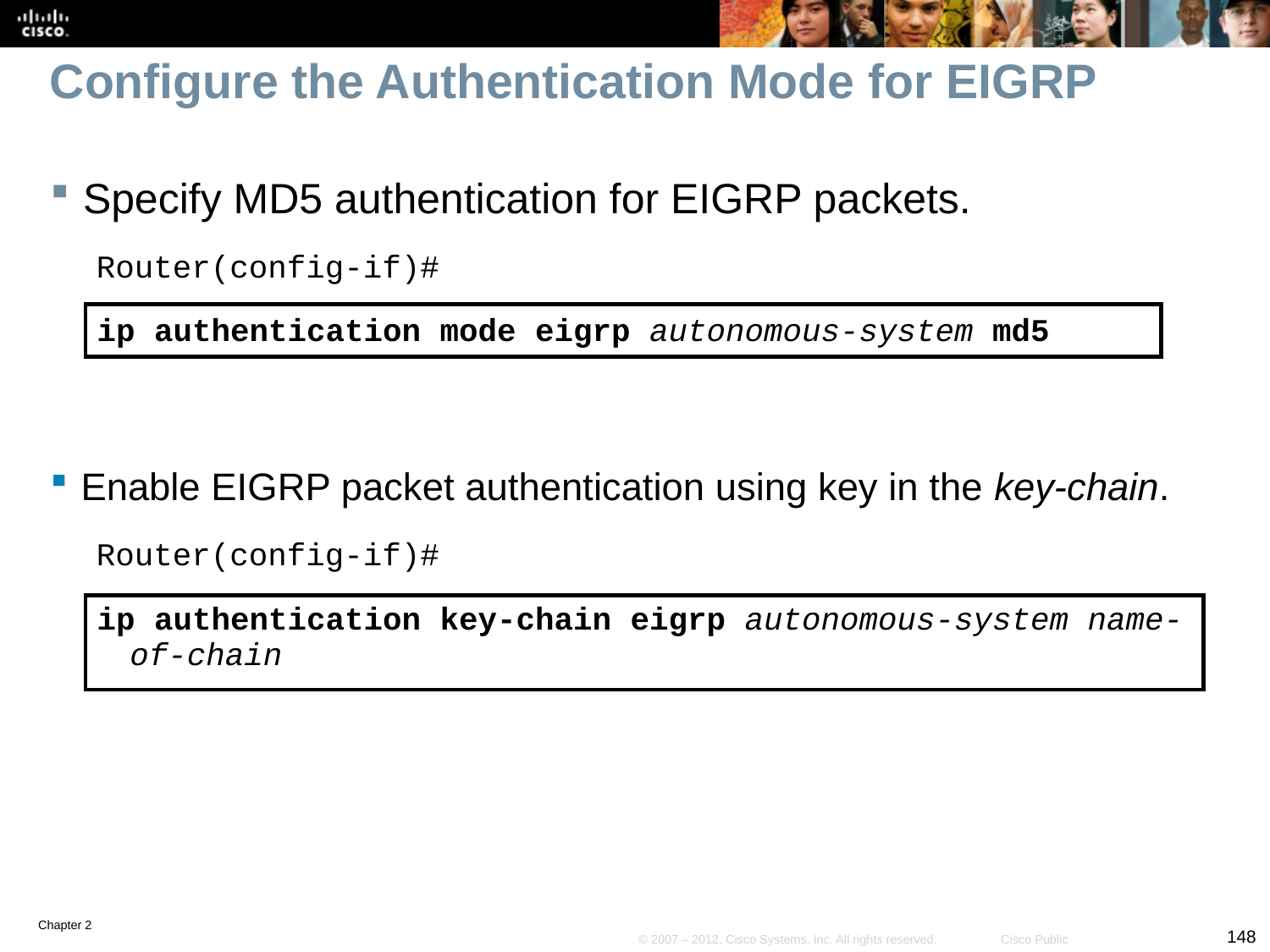

# Configure the Authentication Mode for EIGRP
Specify MD5 authentication for EIGRP packets.

Router(config-if)#
ip authentication mode eigrp autonomous-system md5

Enable EIGRP packet authentication using key in the key-chain.

Router(config-if)#
ip authentication key-chain eigrp autonomous-system name-of-chain